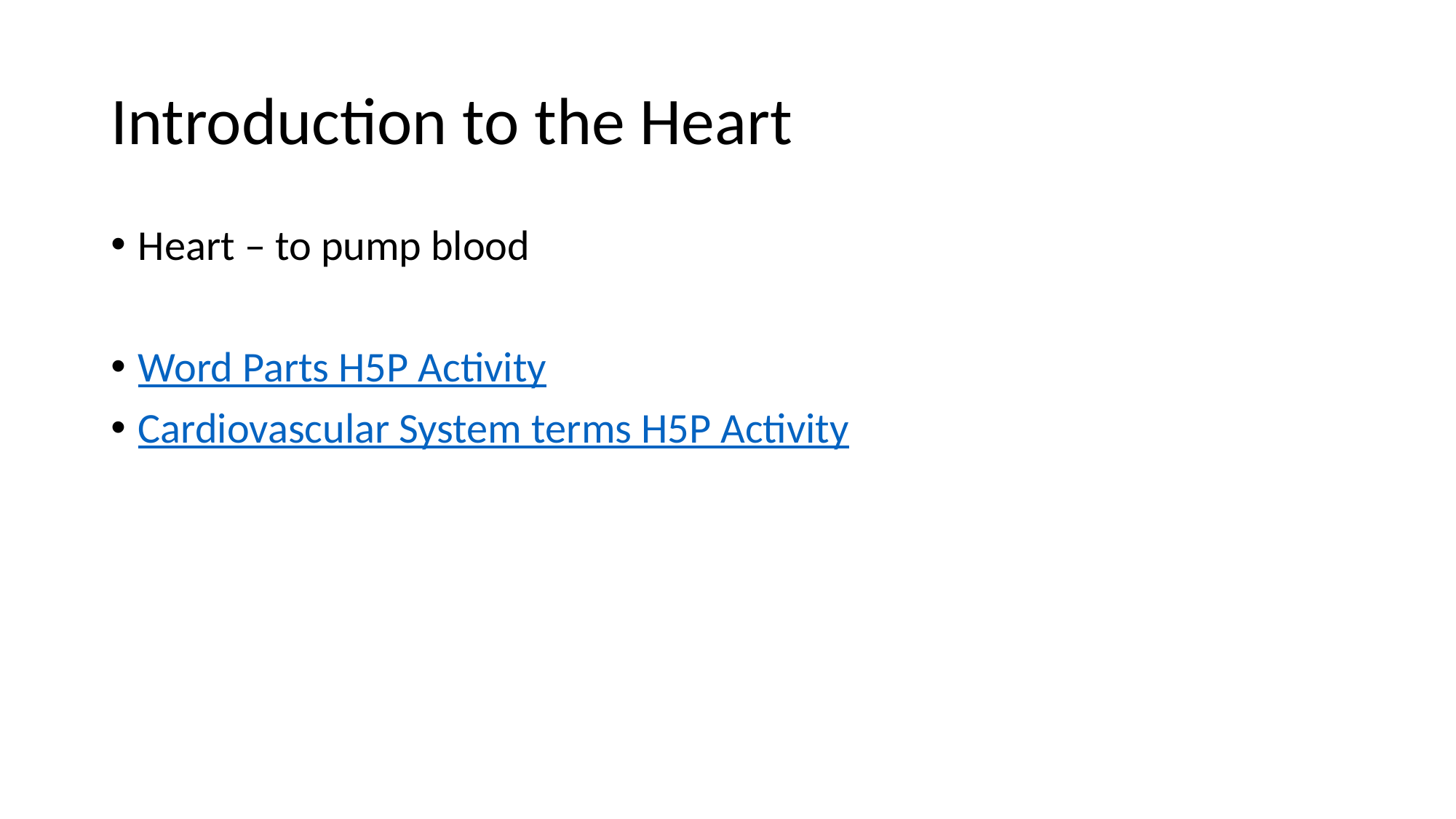

# Introduction to the Heart
Heart – to pump blood

Word Parts H5P Activity
Cardiovascular System terms H5P Activity